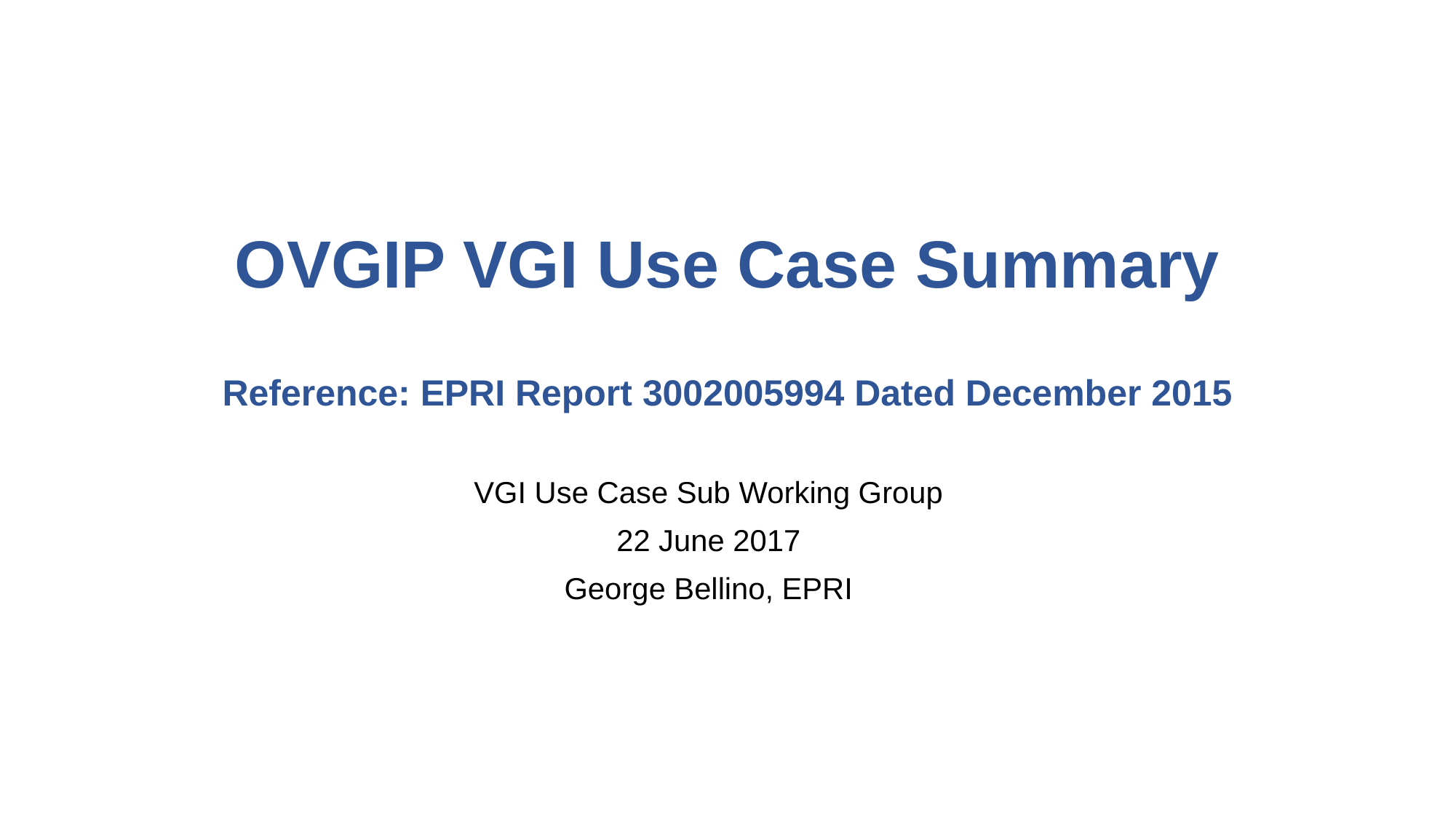

# OVGIP VGI Use Case Summary Reference: EPRI Report 3002005994 Dated December 2015
VGI Use Case Sub Working Group
22 June 2017
George Bellino, EPRI